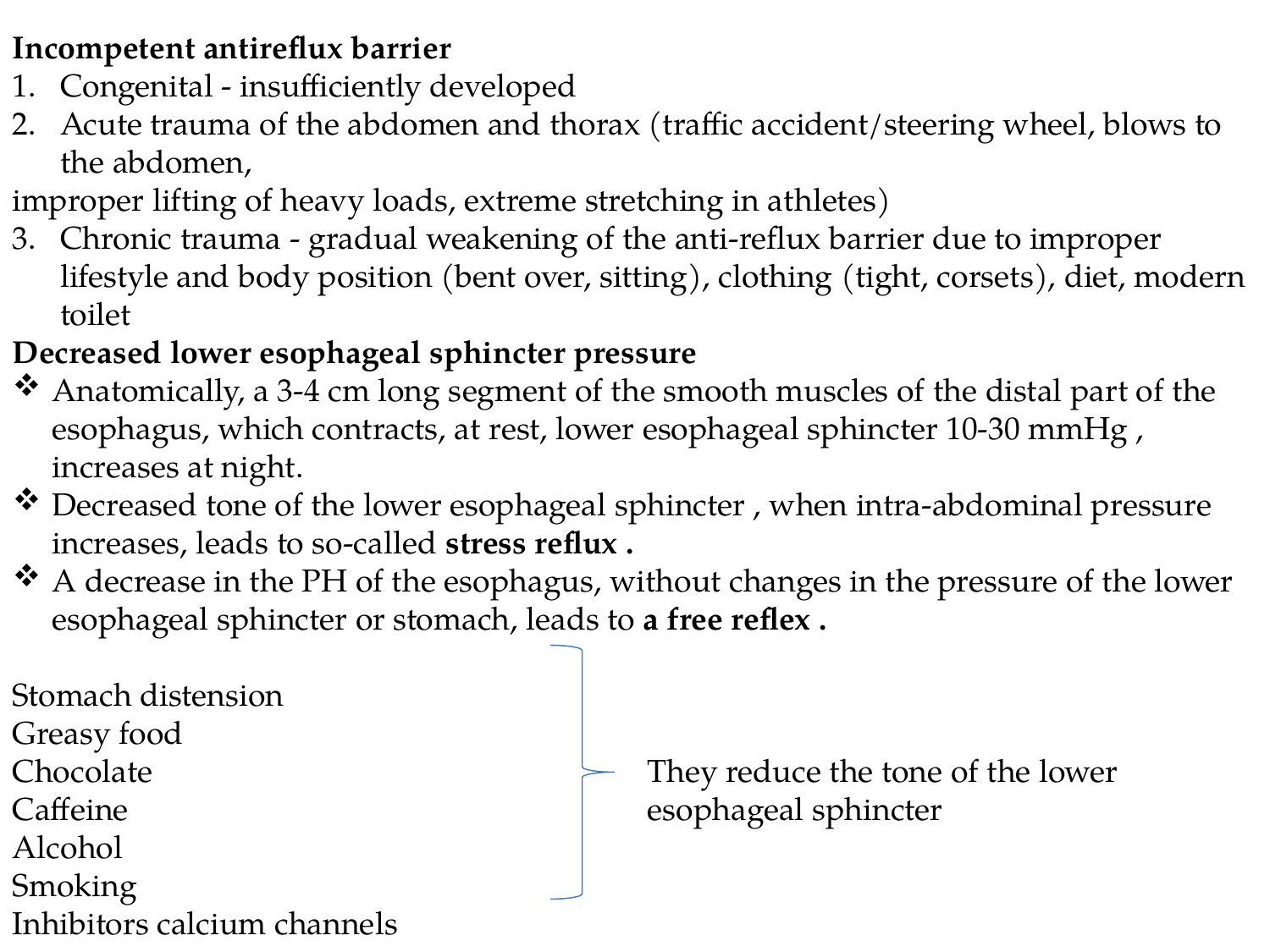

Incompetent antireflux barrier
Congenital - insufficiently developed
Acute trauma of the abdomen and thorax (traffic accident/steering wheel, blows to the abdomen,
improper lifting of heavy loads, extreme stretching in athletes)
Chronic trauma - gradual weakening of the anti-reflux barrier due to improper lifestyle and body position (bent over, sitting), clothing (tight, corsets), diet, modern toilet
Decreased lower esophageal sphincter pressure
Anatomically, a 3-4 cm long segment of the smooth muscles of the distal part of the esophagus, which contracts, at rest, lower esophageal sphincter 10-30 mmHg , increases at night.
Decreased tone of the lower esophageal sphincter , when intra-abdominal pressure increases, leads to so-called stress reflux .
A decrease in the PH of the esophagus, without changes in the pressure of the lower esophageal sphincter or stomach, leads to a free reflex .

Stomach distension
Greasy food
Chocolate
Caffeine
Alcohol
Smoking
Inhibitors calcium channels

They reduce the tone of the lower esophageal sphincter